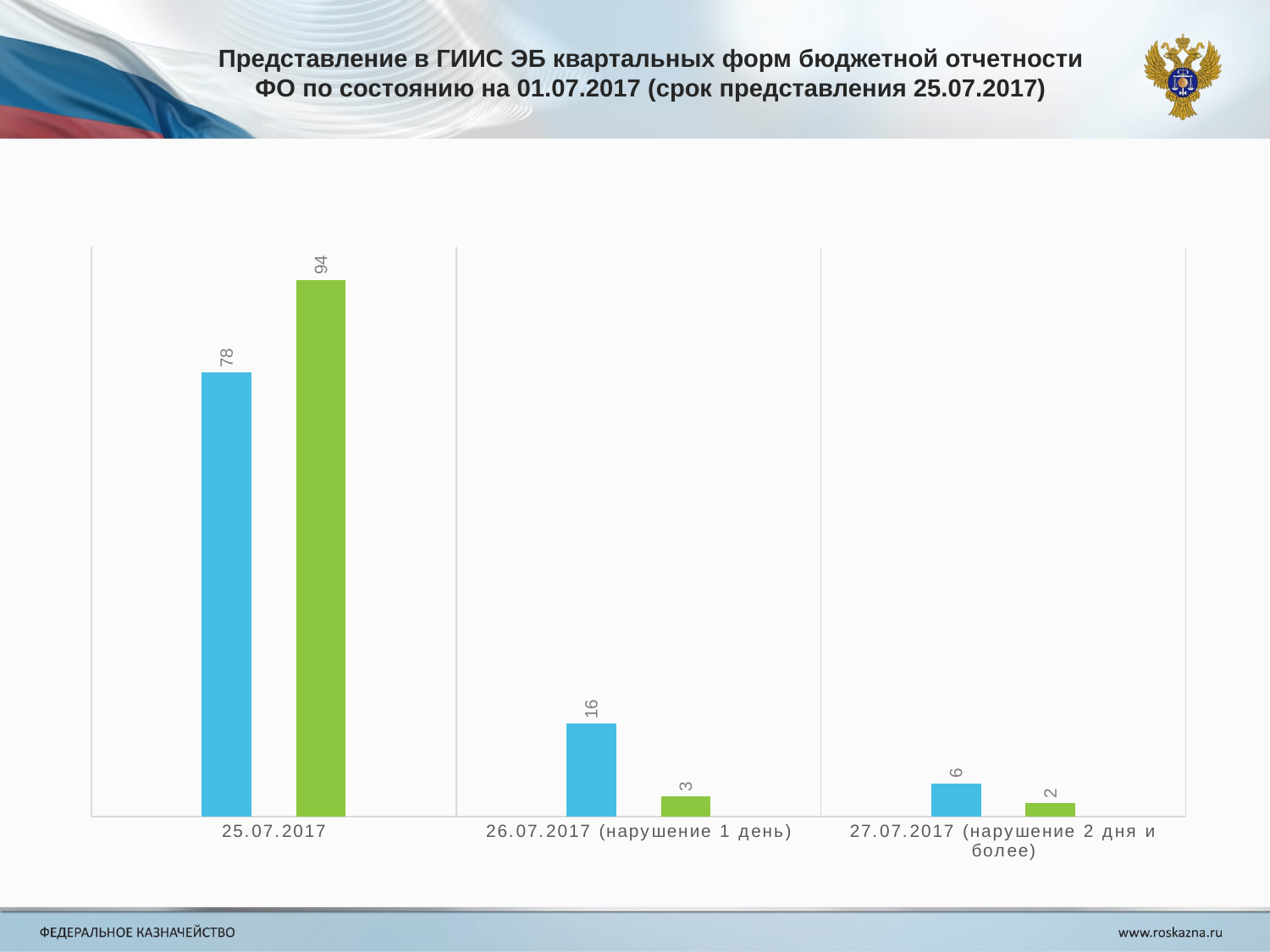

Представление в ГИИС ЭБ квартальных форм бюджетной отчетности ФО по состоянию на 01.07.2017 (срок представления 25.07.2017)

### Chart

| Category | ф.0503323 | ф.0503361 |
|---|---|---|
| 25.07.2017 | 77.90697674418605 | 94.18604651162781 |
| 26.07.2017 (нарушение 1 день) | 16.27906976744186 | 3.488372093023253 |
| 27.07.2017 (нарушение 2 дня и более) | 5.813953488372093 | 2.325581395348837 |